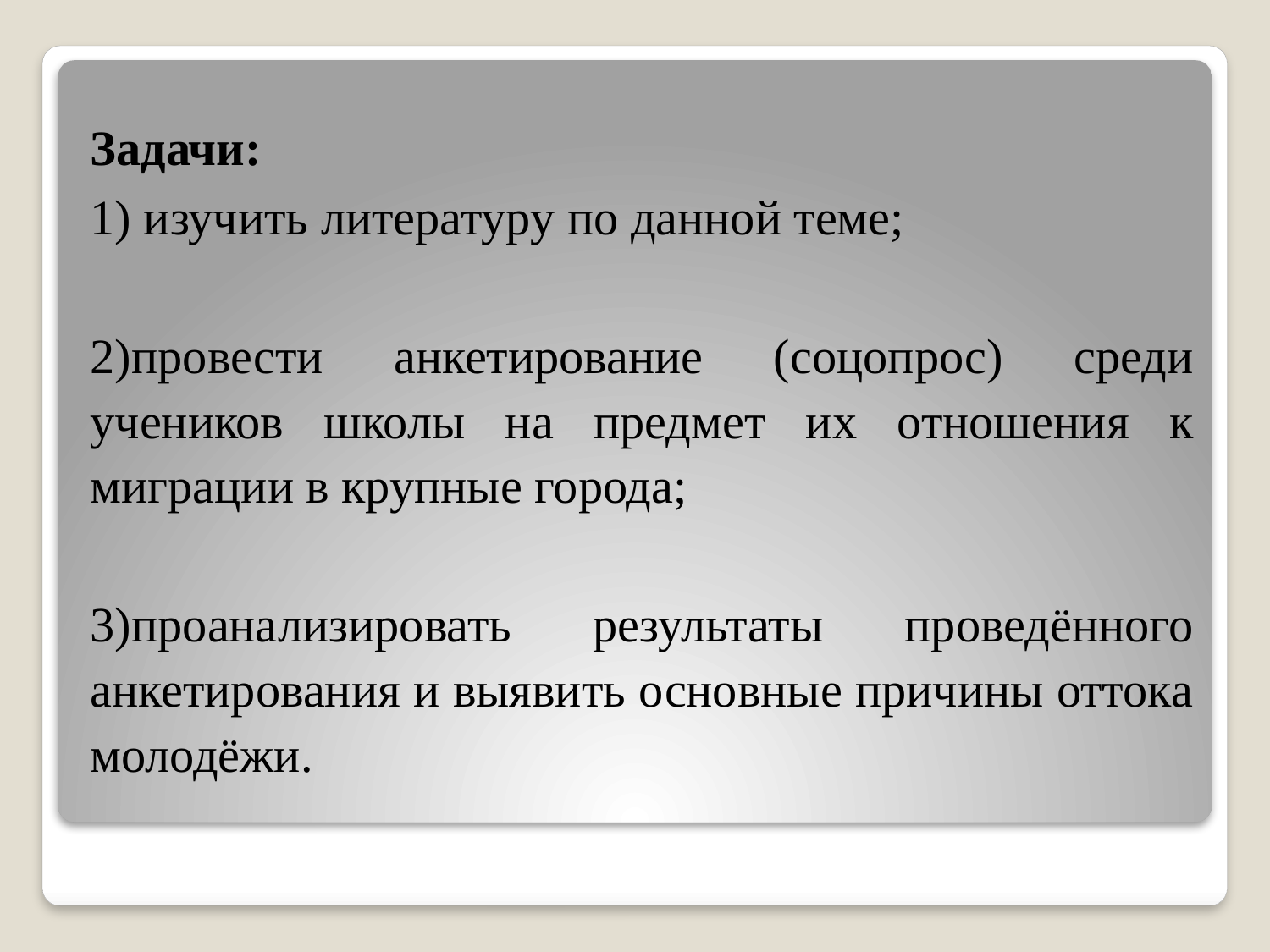

Задачи:
1) изучить литературу по данной теме;

2)провести анкетирование (соцопрос) среди учеников школы на предмет их отношения к миграции в крупные города;

3)проанализировать результаты проведённого анкетирования и выявить основные причины оттока молодёжи.

#